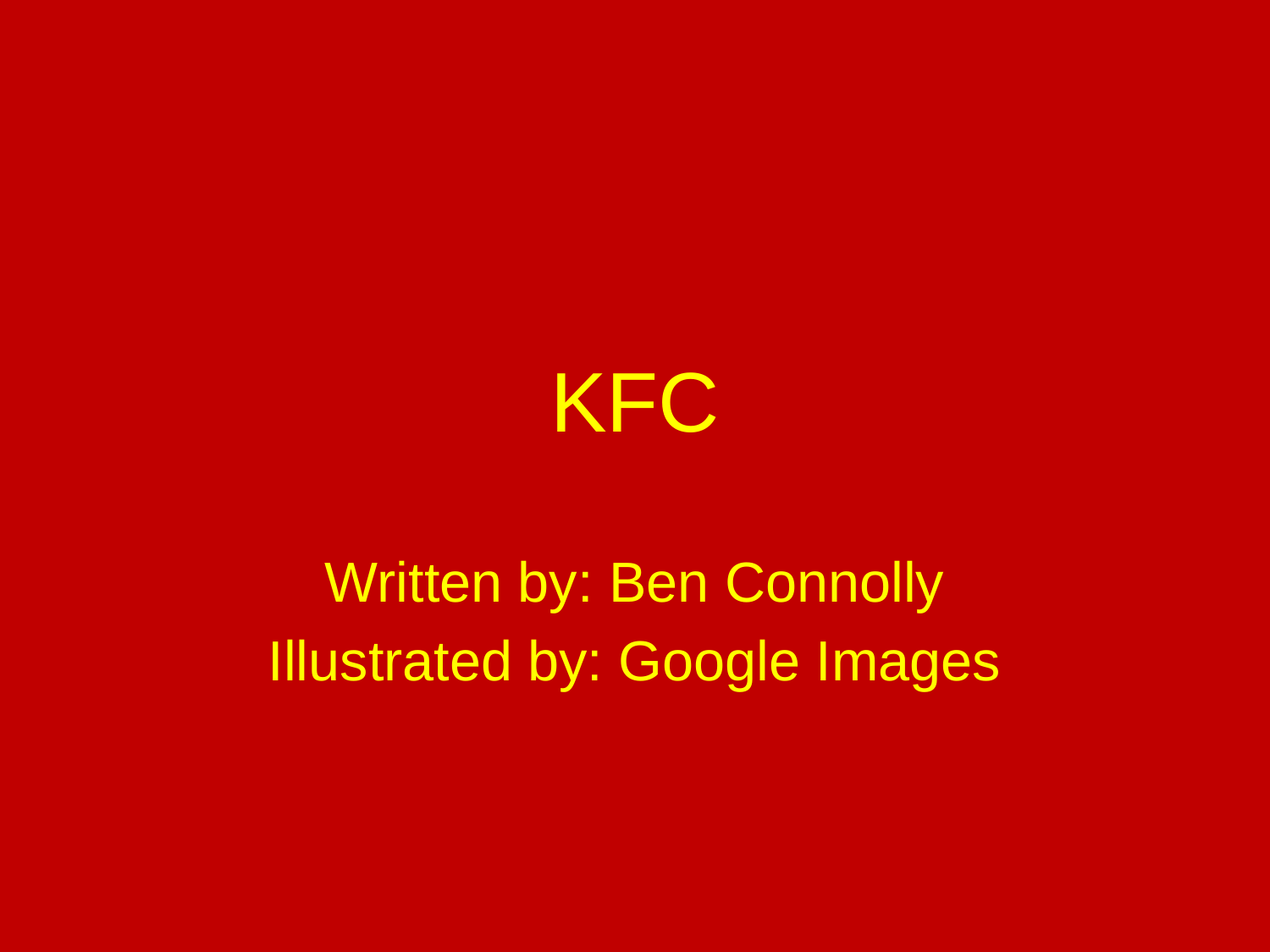

# KFC
Written by: Ben Connolly
Illustrated by: Google Images